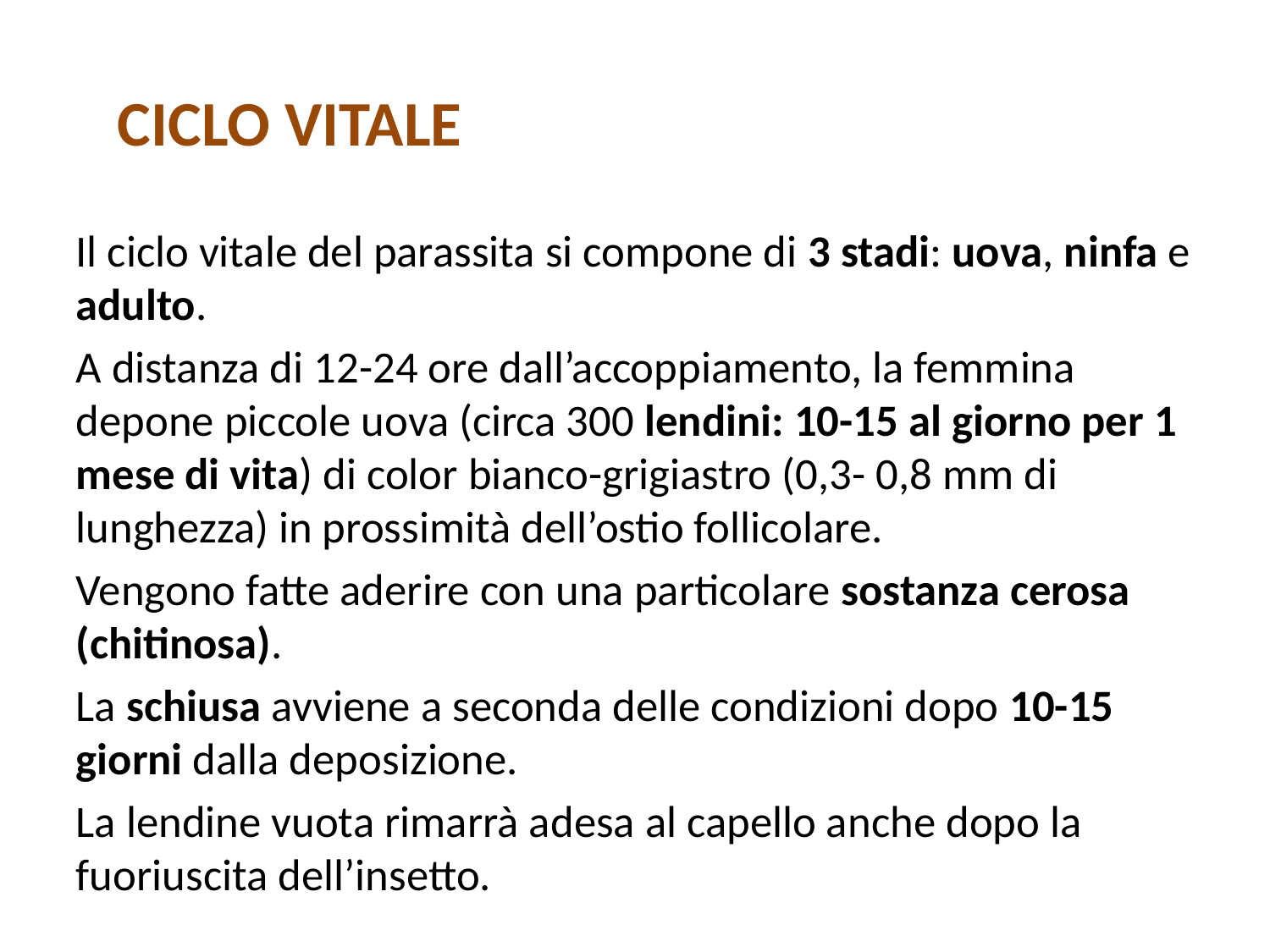

CICLO VITALE
Il ciclo vitale del parassita si compone di 3 stadi: uova, ninfa e adulto.
A distanza di 12-24 ore dall’accoppiamento, la femmina depone piccole uova (circa 300 lendini: 10-15 al giorno per 1 mese di vita) di color bianco-grigiastro (0,3- 0,8 mm di lunghezza) in prossimità dell’ostio follicolare.
Vengono fatte aderire con una particolare sostanza cerosa (chitinosa).
La schiusa avviene a seconda delle condizioni dopo 10-15 giorni dalla deposizione.
La lendine vuota rimarrà adesa al capello anche dopo la fuoriuscita dell’insetto.